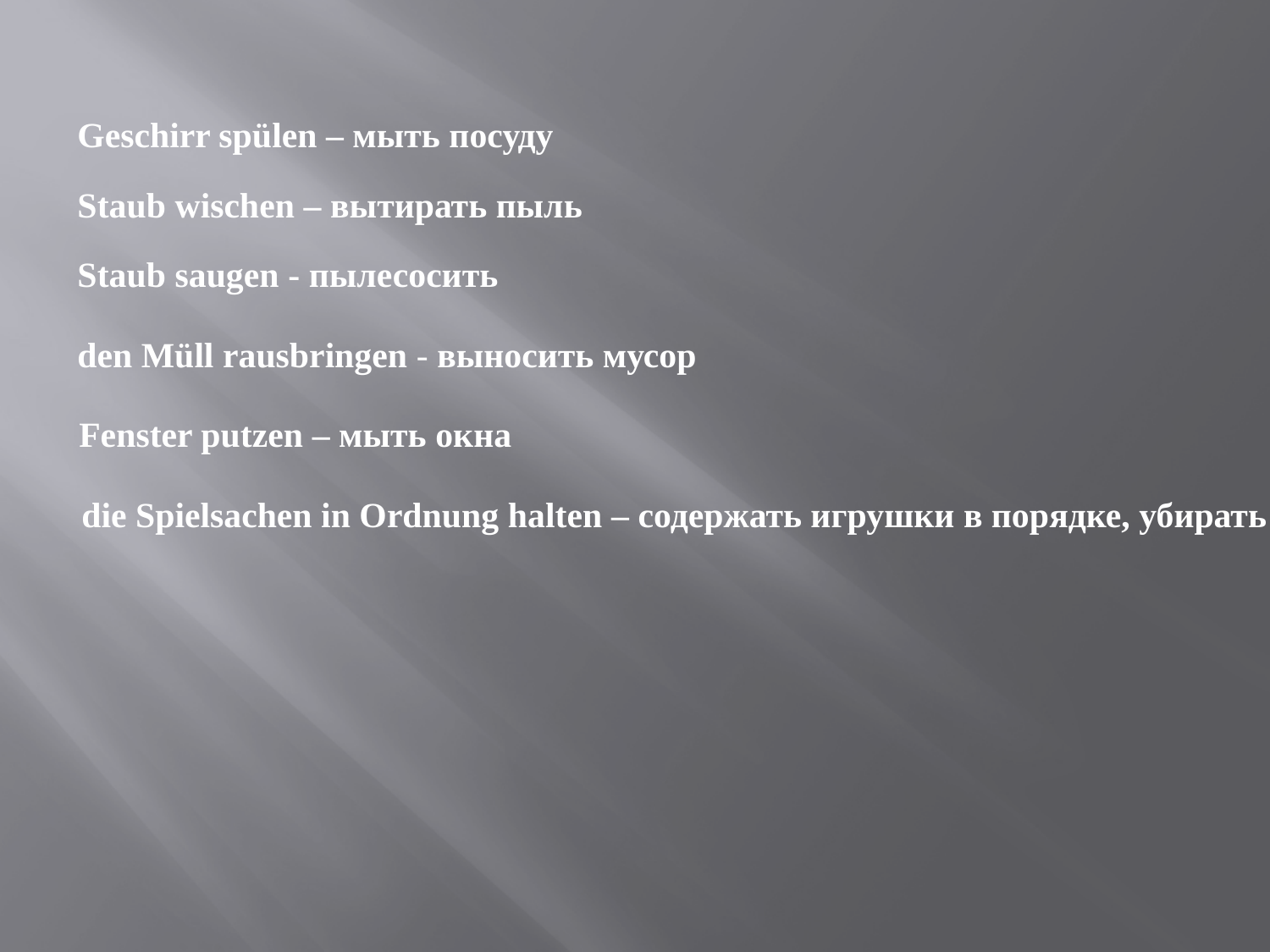

Geschirr spülen – мыть посуду
Staub wischen – вытирать пыль

Staub saugen - пылесосить
den Müll rausbringen - выносить мусор

Fenster putzen – мыть окна
die Spielsachen in Ordnung halten – содержать игрушки в порядке, убирать